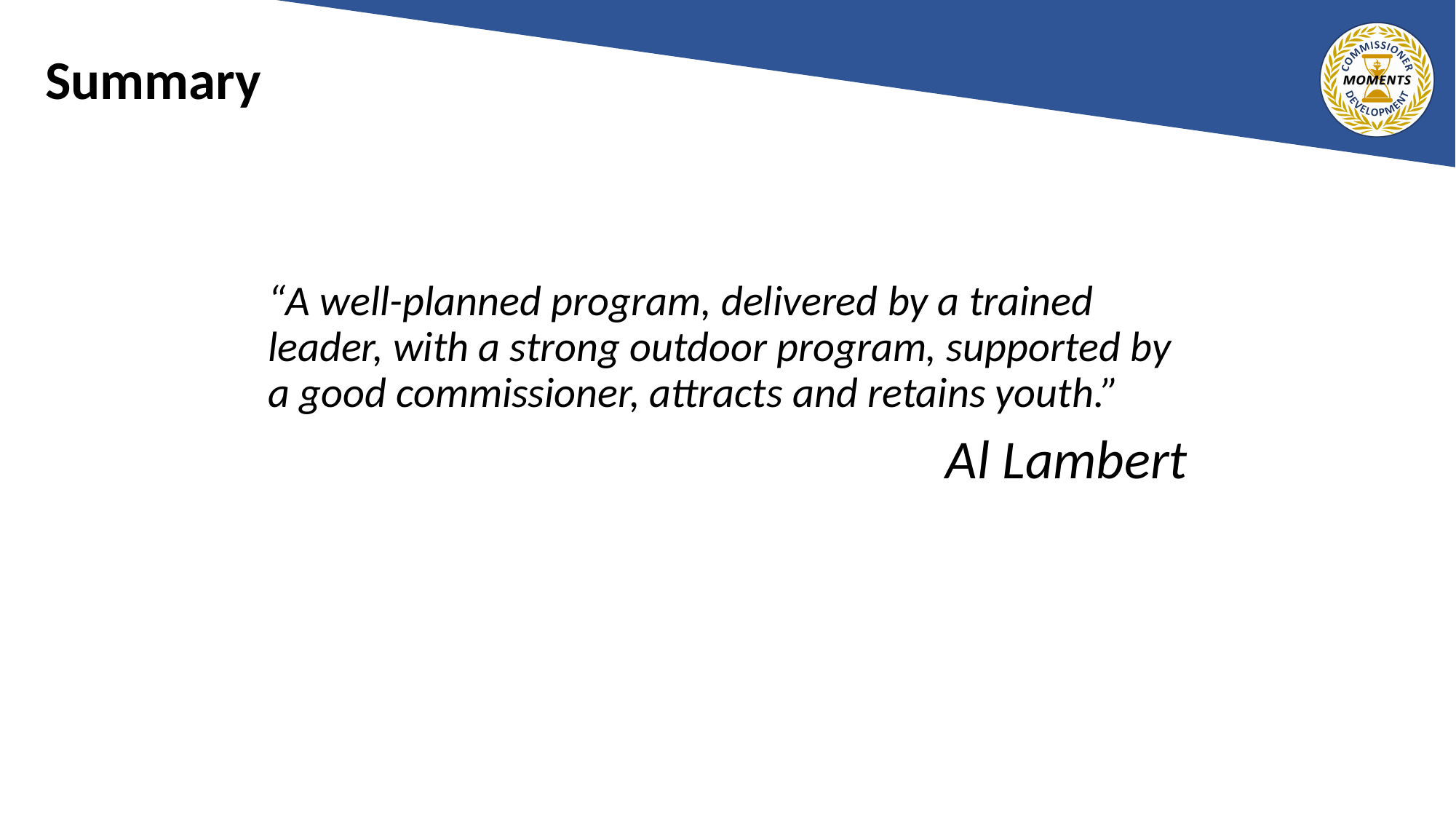

# Summary
“A well-planned program, delivered by a trained leader, with a strong outdoor program, supported by a good commissioner, attracts and retains youth.”
Al Lambert